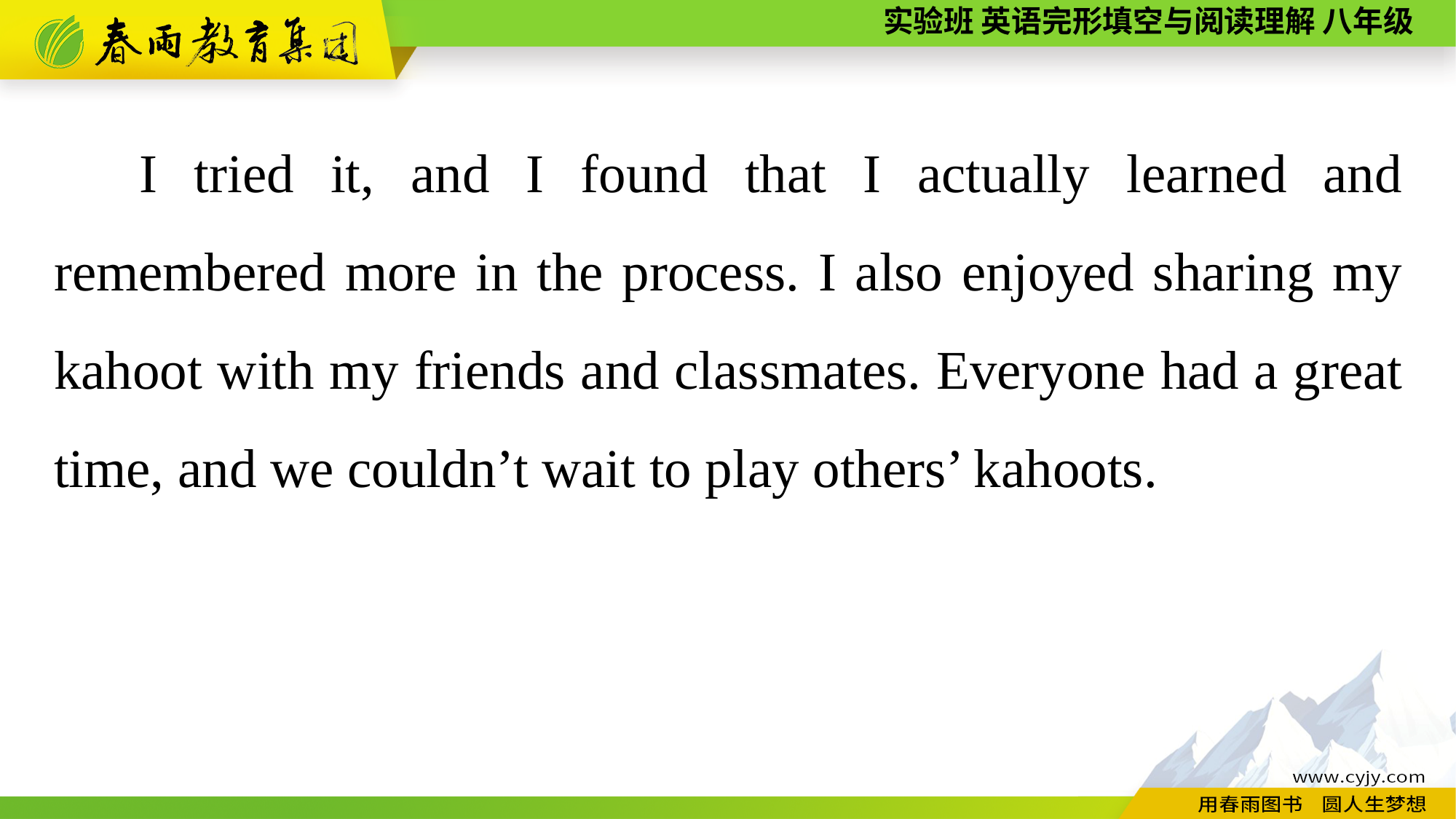

I tried it, and I found that I actually learned and remembered more in the process. I also enjoyed sharing my kahoot with my friends and classmates. Everyone had a great time, and we couldn’t wait to play others’ kahoots.